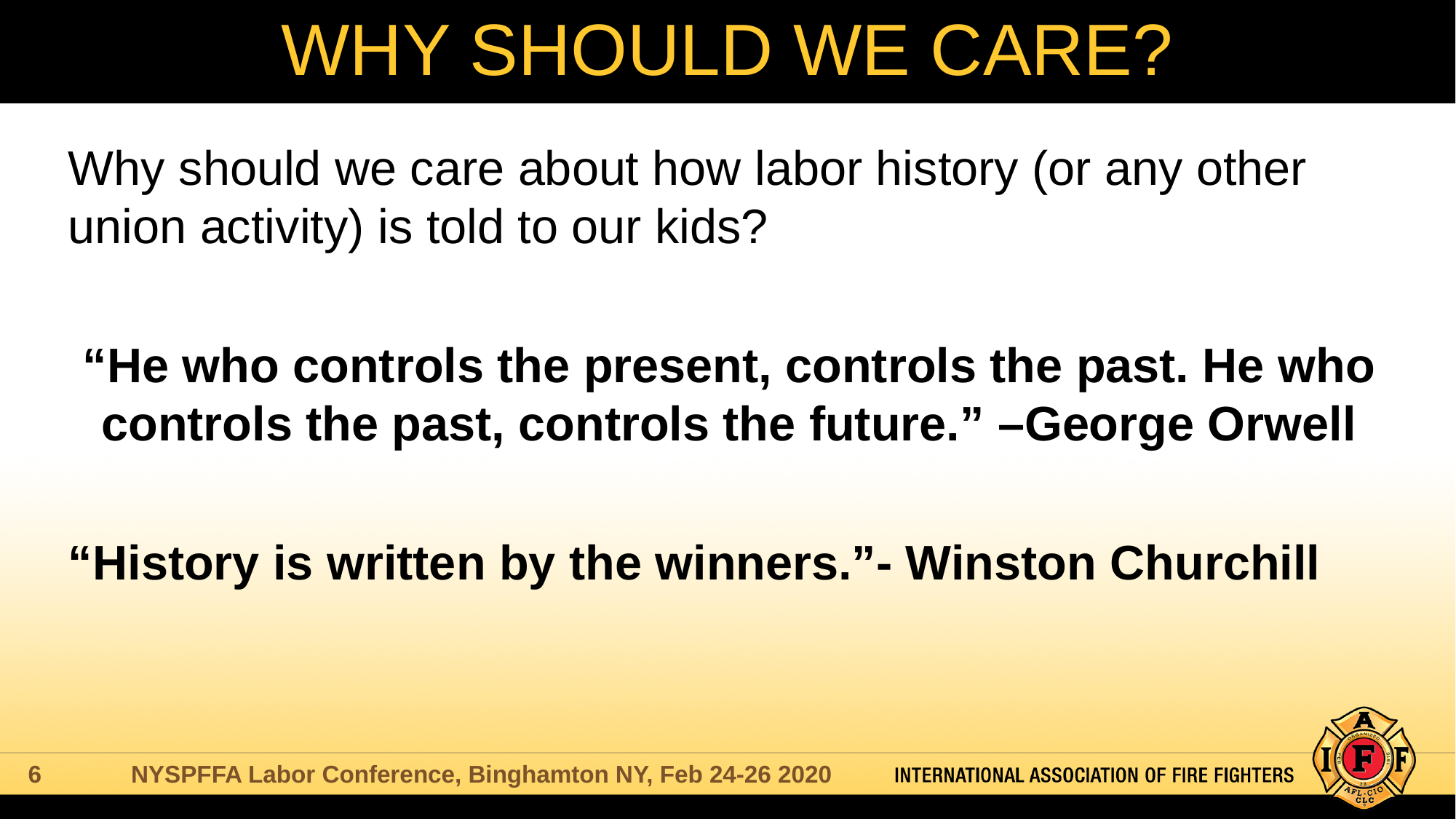

WHY SHOULD WE CARE?
Why should we care about how labor history (or any other union activity) is told to our kids?

“He who controls the present, controls the past. He who controls the past, controls the future.” –George Orwell

“History is written by the winners.”- Winston Churchill
NYSPFFA Labor Conference, Binghamton NY, Feb 24-26 2020